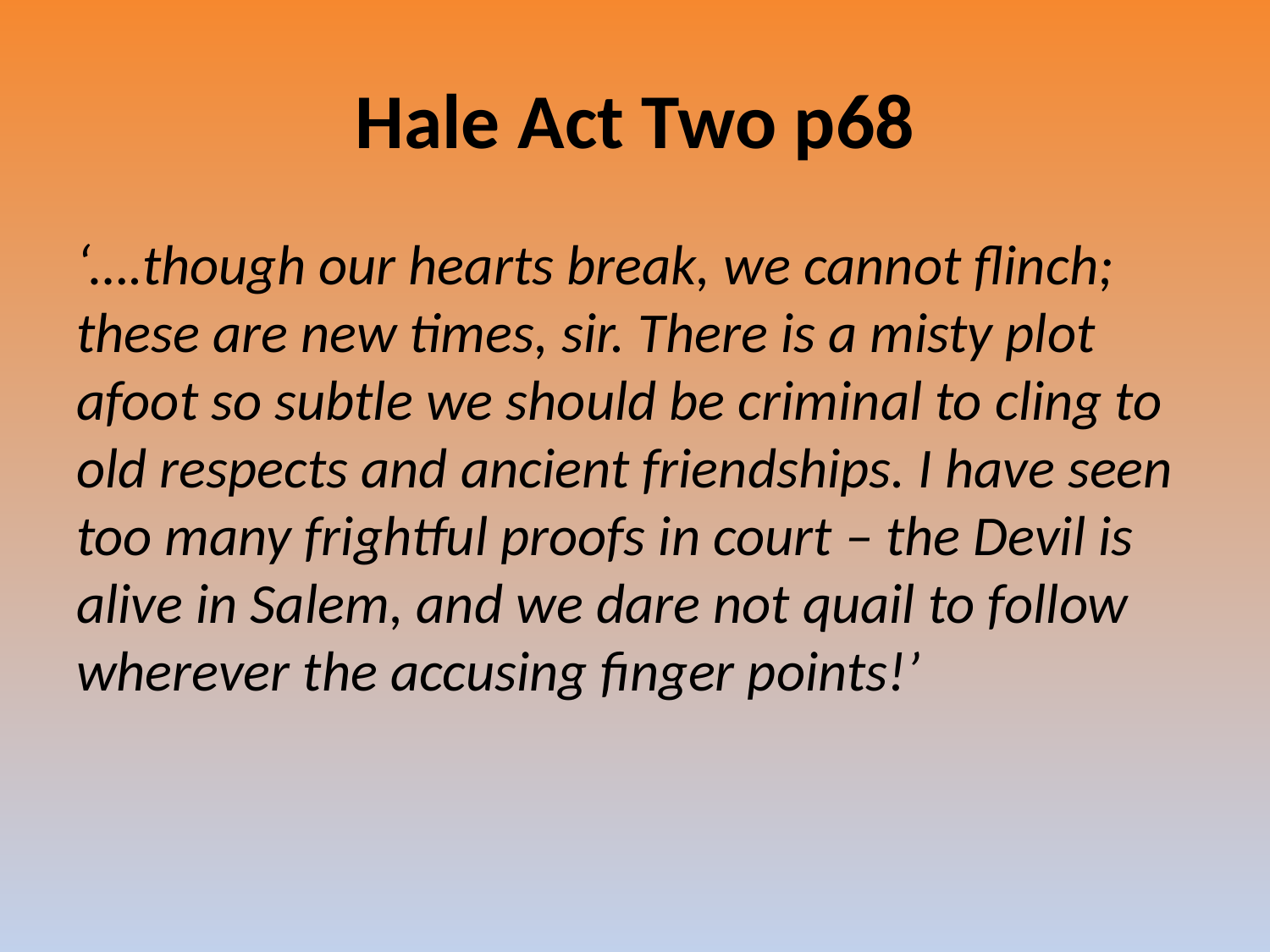

# Hale Act Two p68
‘….though our hearts break, we cannot flinch; these are new times, sir. There is a misty plot afoot so subtle we should be criminal to cling to old respects and ancient friendships. I have seen too many frightful proofs in court – the Devil is alive in Salem, and we dare not quail to follow wherever the accusing finger points!’